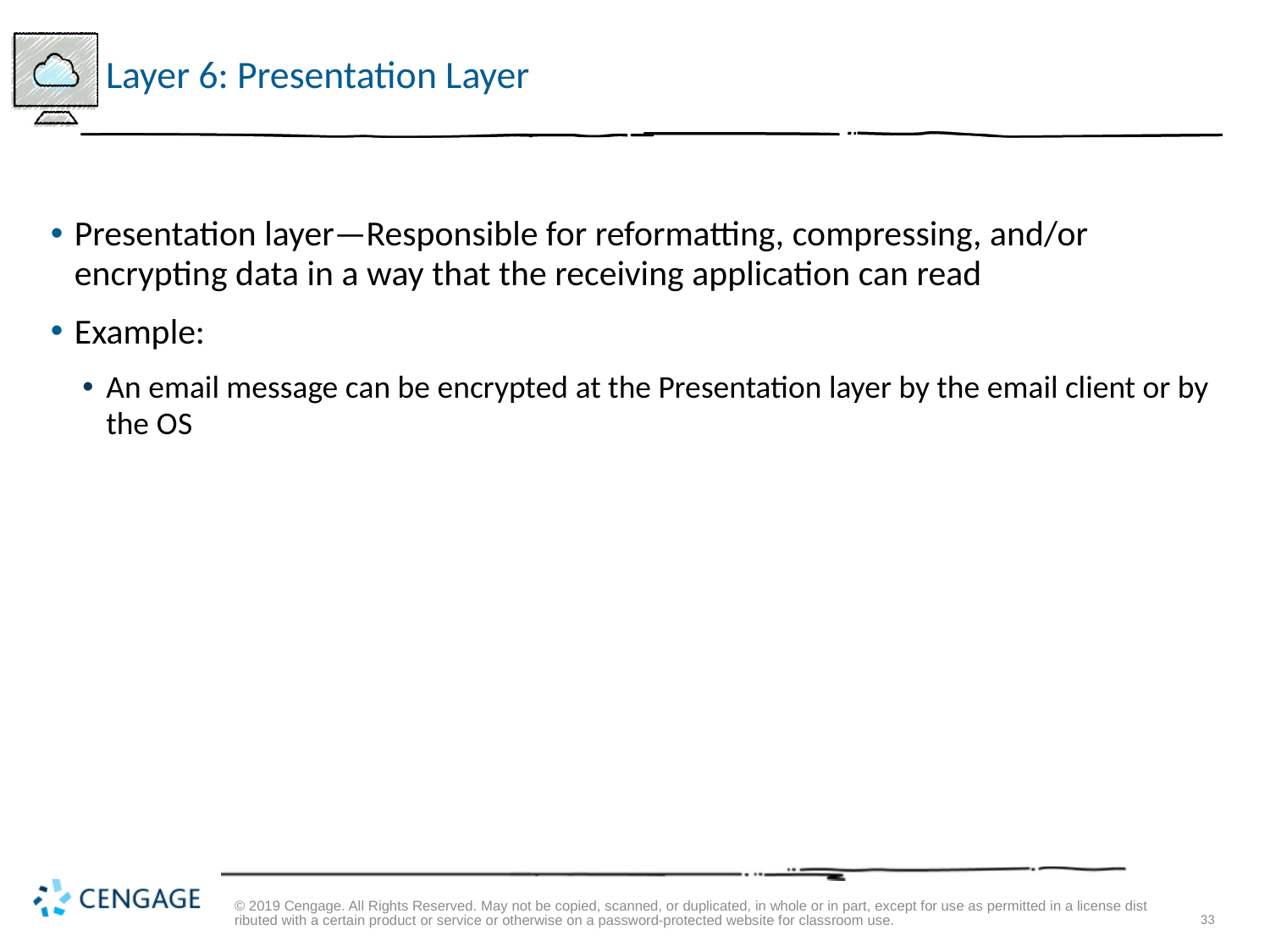

# Layer 6: Presentation Layer
Presentation layer—Responsible for reformatting, compressing, and/or encrypting data in a way that the receiving application can read
Example:
An email message can be encrypted at the Presentation layer by the email client or by the O S
© 2019 Cengage. All Rights Reserved. May not be copied, scanned, or duplicated, in whole or in part, except for use as permitted in a license distributed with a certain product or service or otherwise on a password-protected website for classroom use.